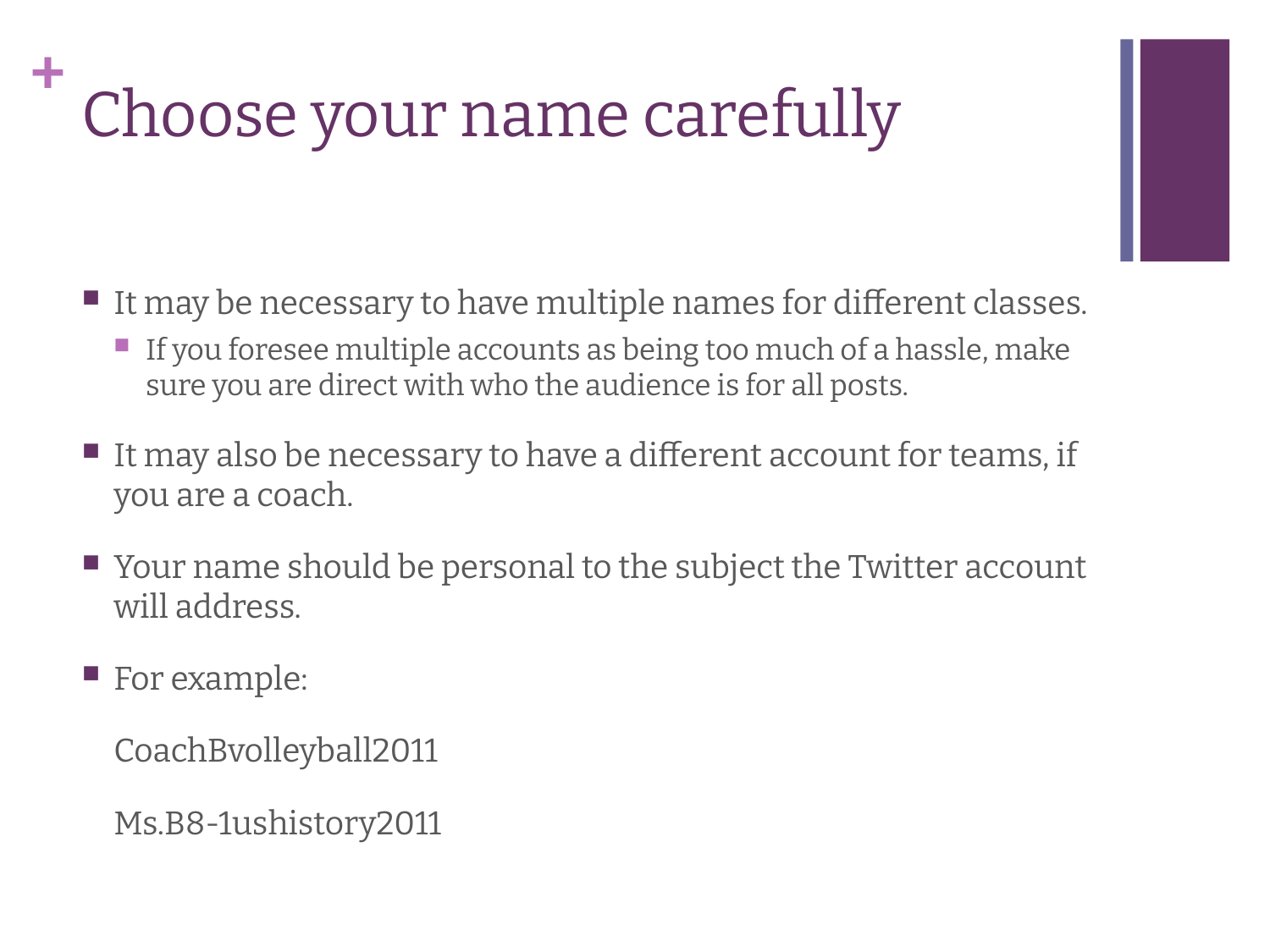

# Choose your name carefully
It may be necessary to have multiple names for different classes.
If you foresee multiple accounts as being too much of a hassle, make sure you are direct with who the audience is for all posts.
It may also be necessary to have a different account for teams, if you are a coach.
Your name should be personal to the subject the Twitter account will address.
For example:
	CoachBvolleyball2011
	Ms.B8-1ushistory2011